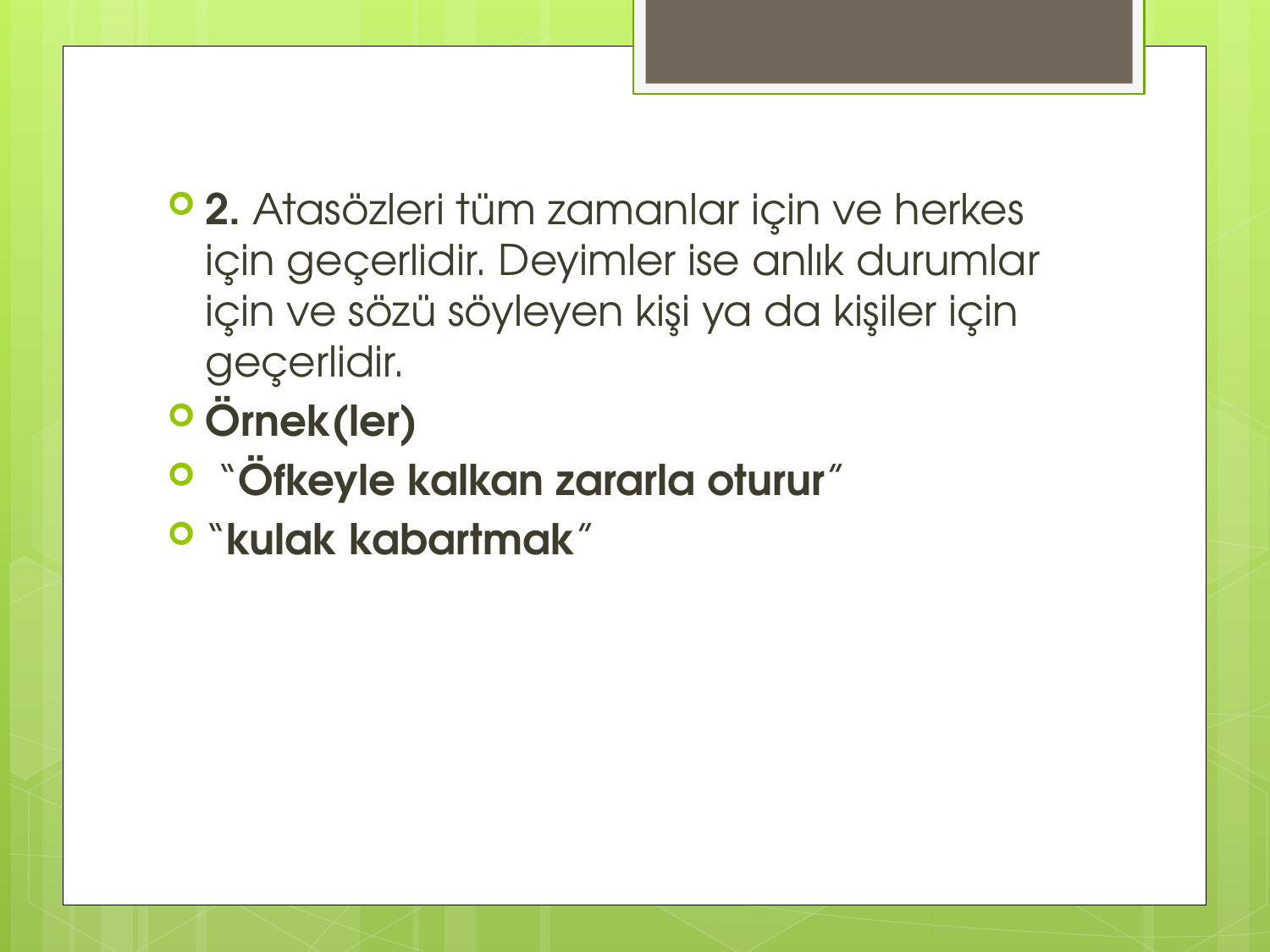

#
2. Atasözleri tüm zamanlar için ve herkes için geçerlidir. Deyimler ise anlık durumlar için ve sözü söyleyen kişi ya da kişiler için geçerlidir.
Örnek(ler)
 “Öfkeyle kalkan zararla oturur”
“kulak kabartmak”